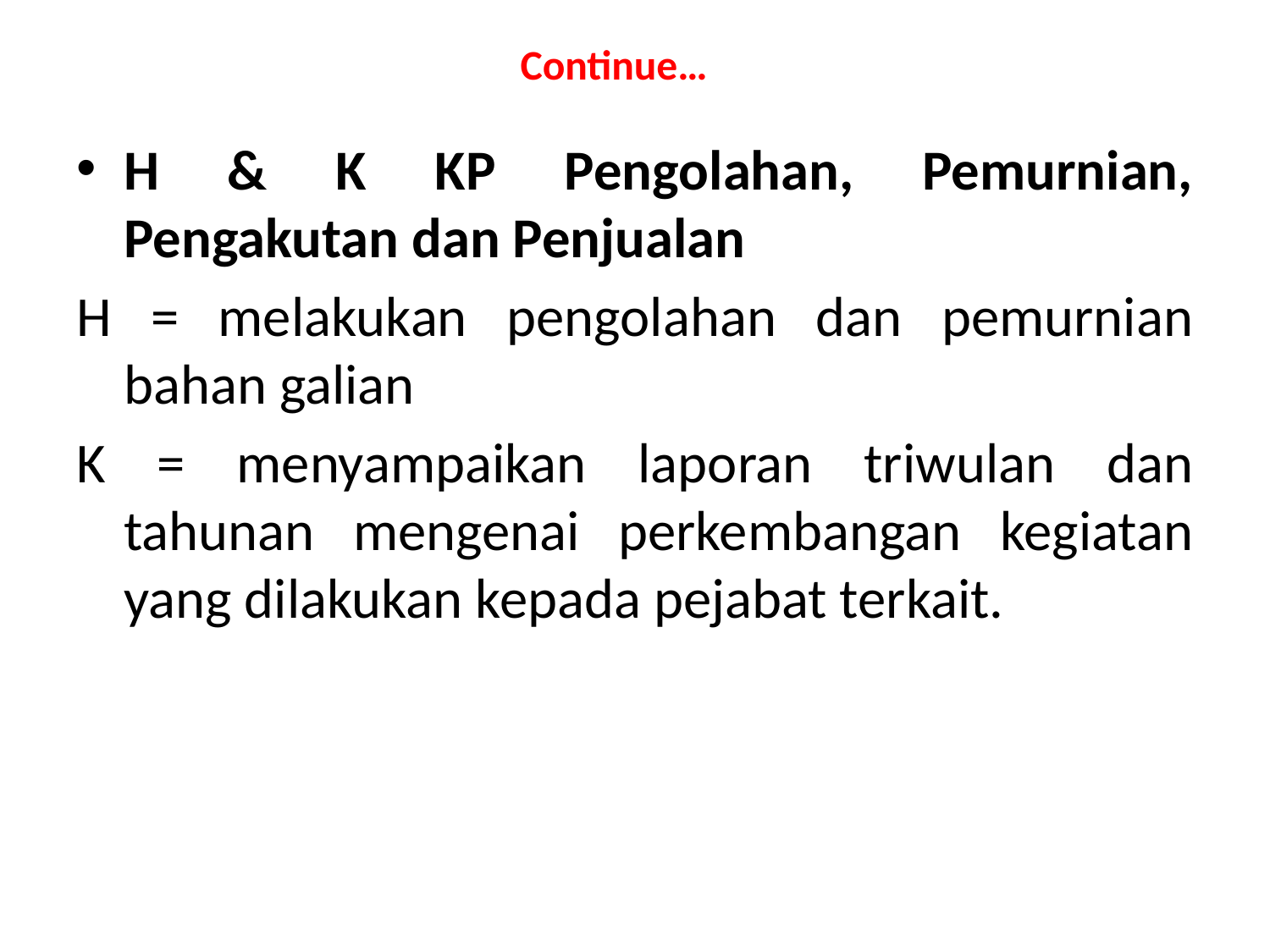

# Continue…
H & K KP Pengolahan, Pemurnian, Pengakutan dan Penjualan
H = melakukan pengolahan dan pemurnian bahan galian
K = menyampaikan laporan triwulan dan tahunan mengenai perkembangan kegiatan yang dilakukan kepada pejabat terkait.